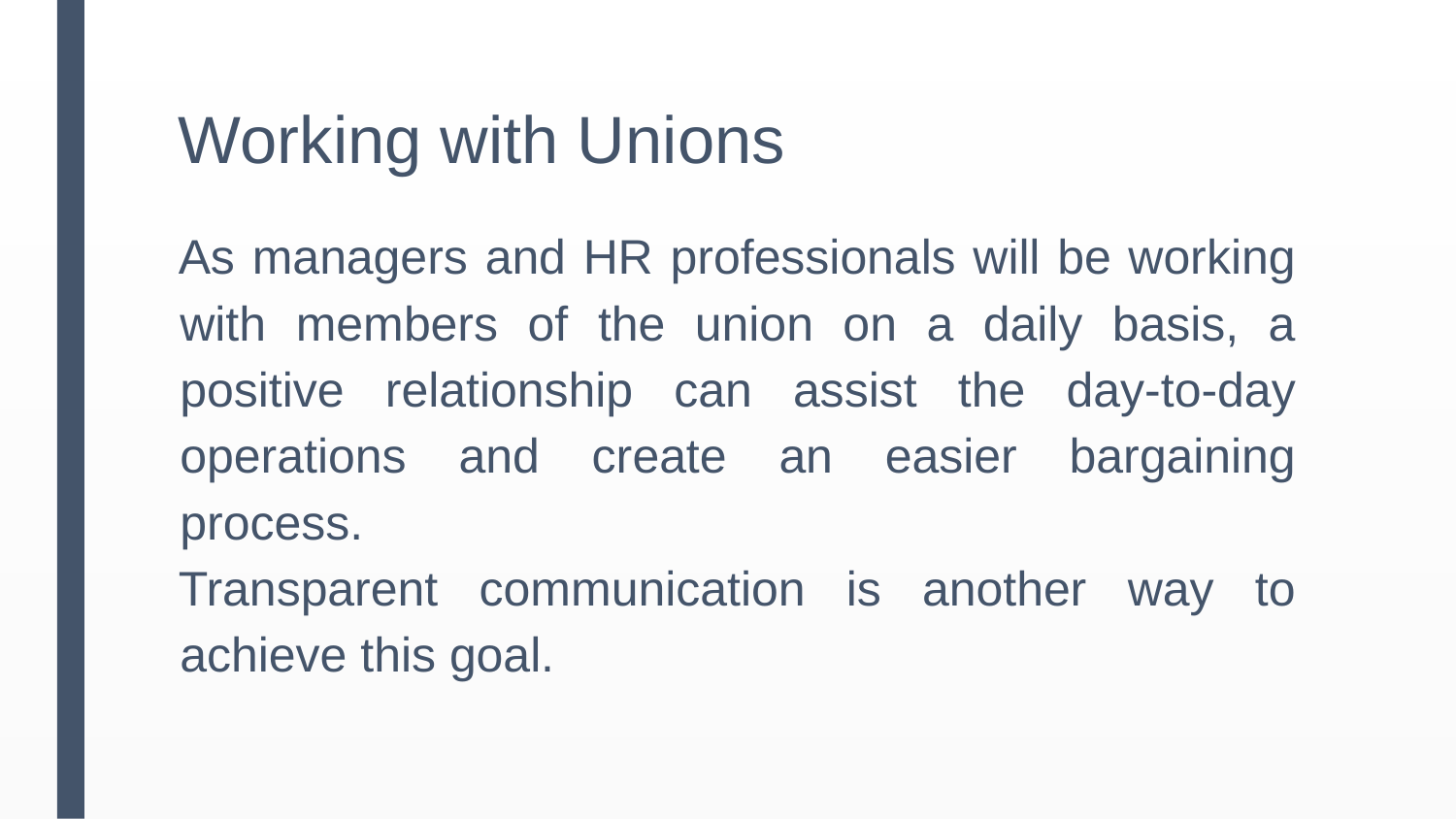

# Working with Unions
As managers and HR professionals will be working with members of the union on a daily basis, a positive relationship can assist the day-to-day operations and create an easier bargaining process.
Transparent communication is another way to achieve this goal.